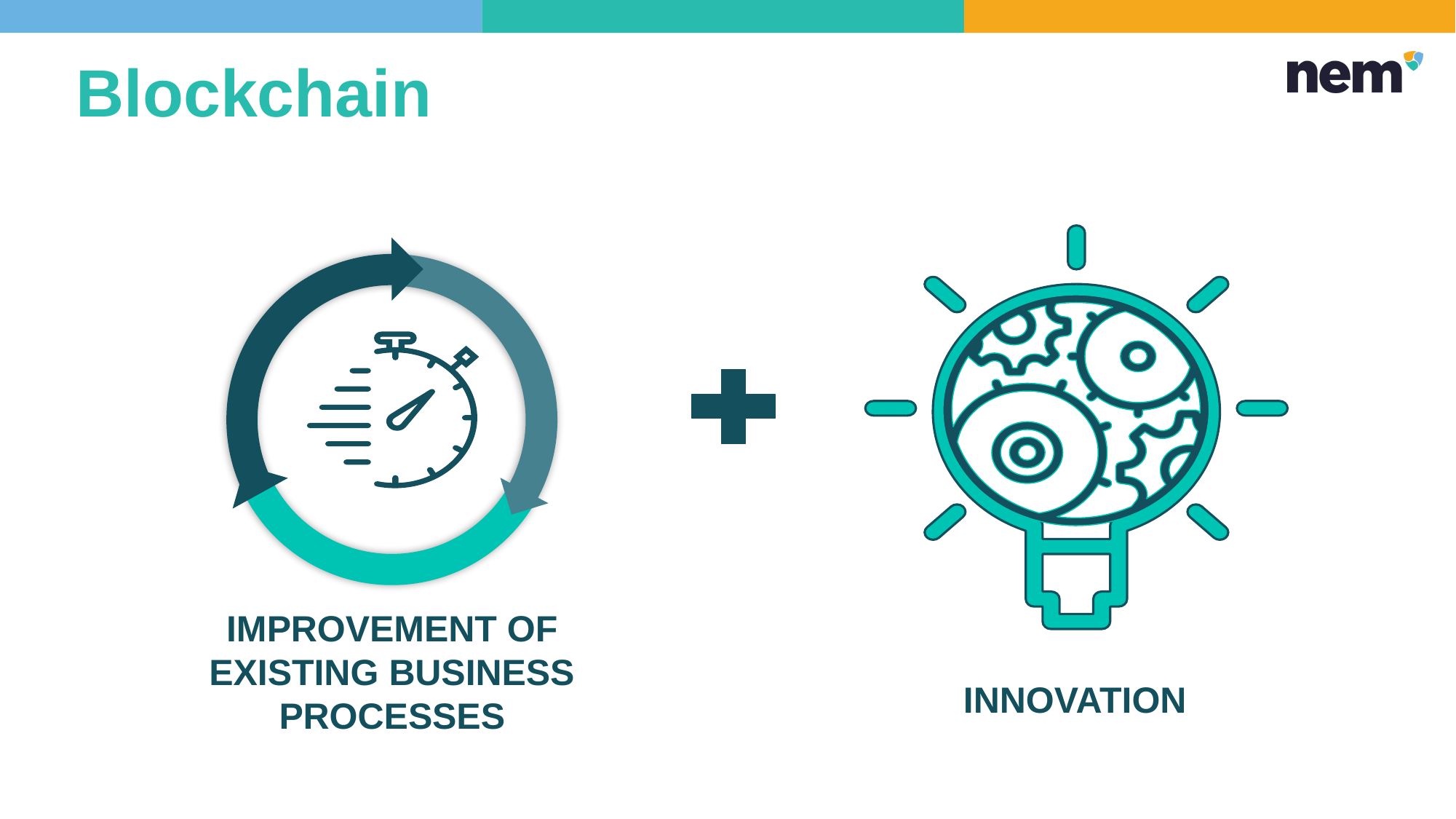

# Blockchain

IMPROVEMENT OF EXISTING BUSINESS PROCESSES
INNOVATION